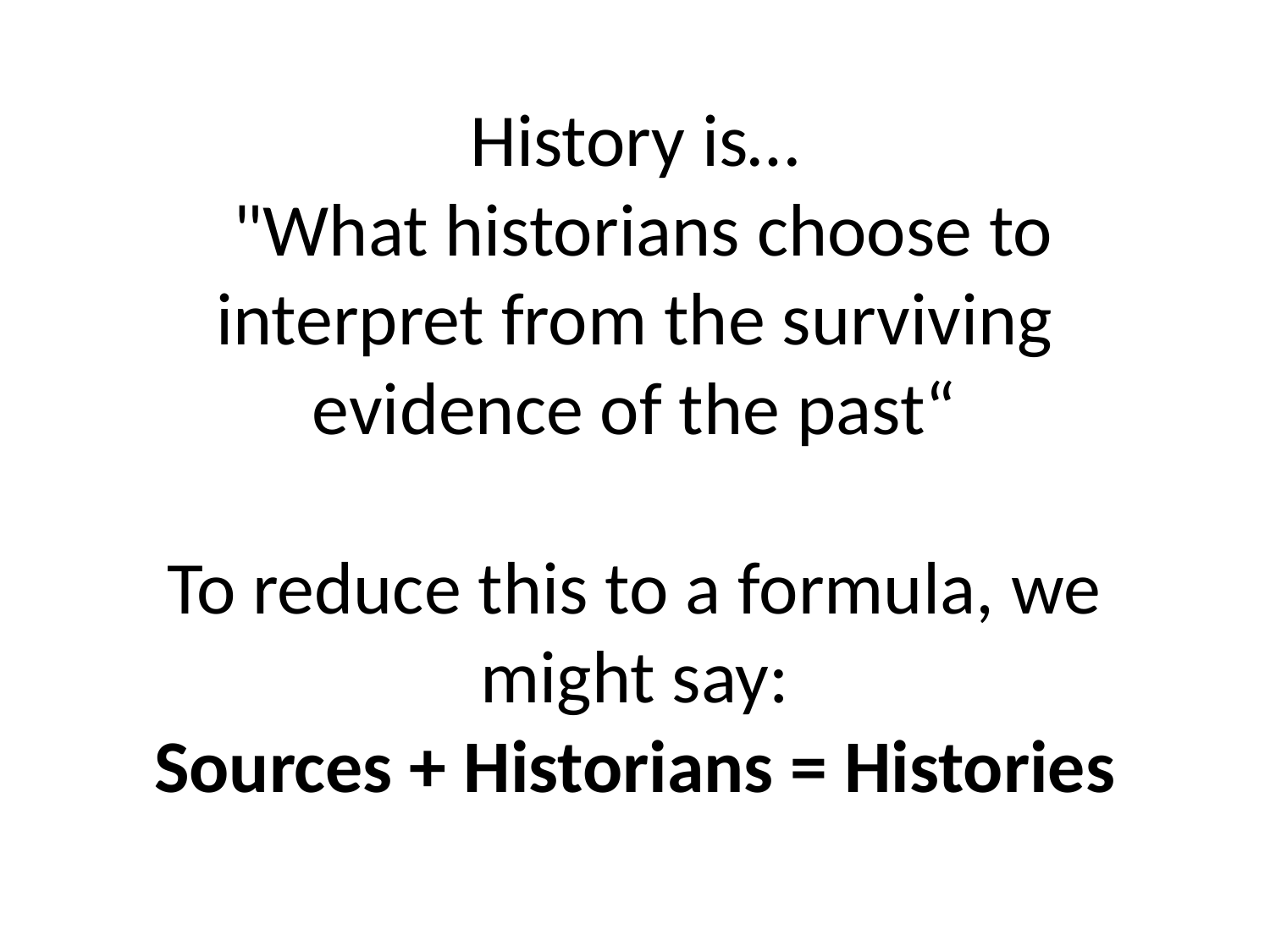

# History is…  "What historians choose to interpret from the surviving evidence of the past“ To reduce this to a formula, we might say: Sources + Historians = Histories